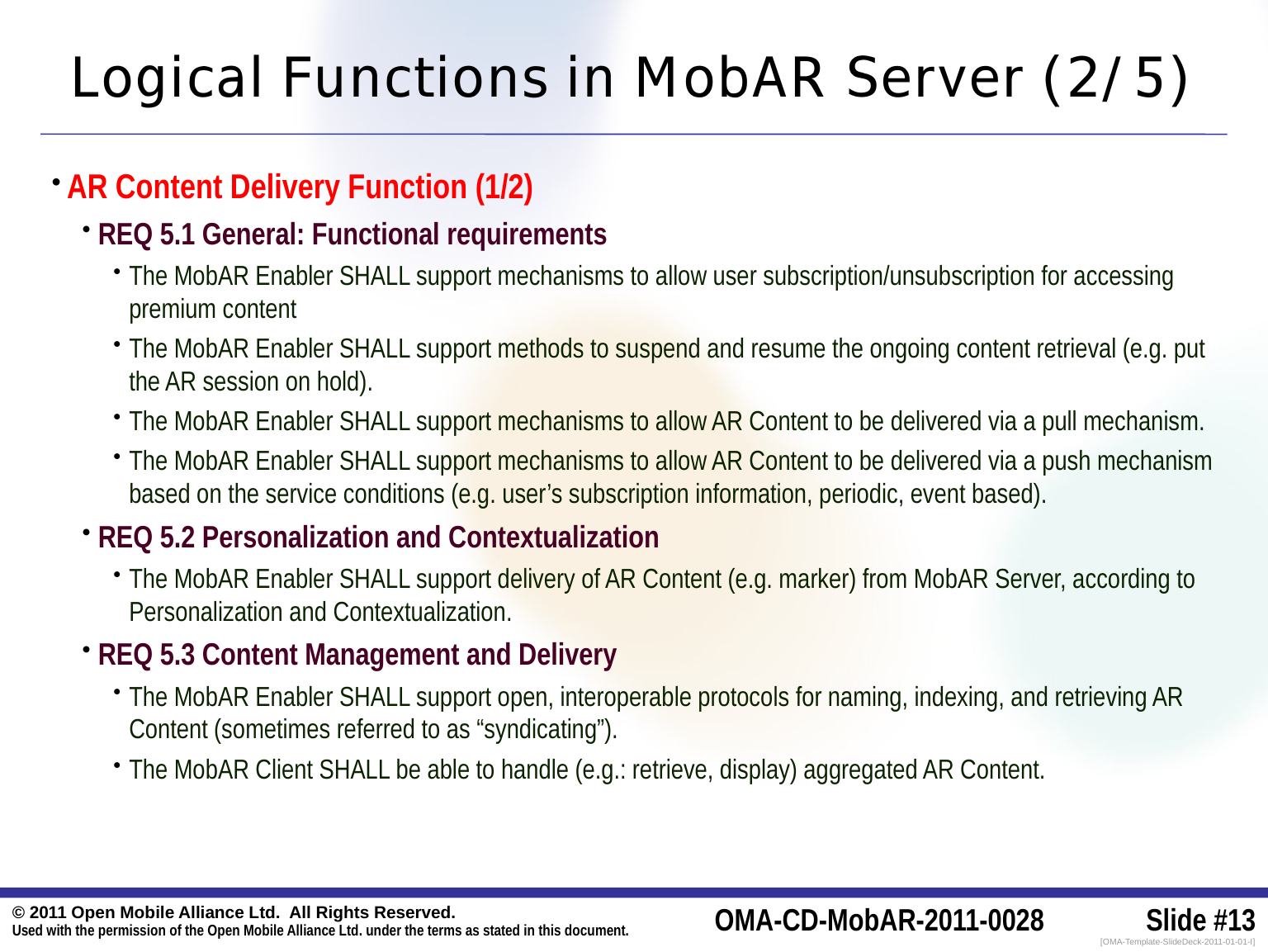

# Logical Functions in MobAR Server (2/5)
AR Content Delivery Function (1/2)
REQ 5.1 General: Functional requirements
The MobAR Enabler SHALL support mechanisms to allow user subscription/unsubscription for accessing premium content
The MobAR Enabler SHALL support methods to suspend and resume the ongoing content retrieval (e.g. put the AR session on hold).
The MobAR Enabler SHALL support mechanisms to allow AR Content to be delivered via a pull mechanism.
The MobAR Enabler SHALL support mechanisms to allow AR Content to be delivered via a push mechanism based on the service conditions (e.g. user’s subscription information, periodic, event based).
REQ 5.2 Personalization and Contextualization
The MobAR Enabler SHALL support delivery of AR Content (e.g. marker) from MobAR Server, according to Personalization and Contextualization.
REQ 5.3 Content Management and Delivery
The MobAR Enabler SHALL support open, interoperable protocols for naming, indexing, and retrieving AR Content (sometimes referred to as “syndicating”).
The MobAR Client SHALL be able to handle (e.g.: retrieve, display) aggregated AR Content.